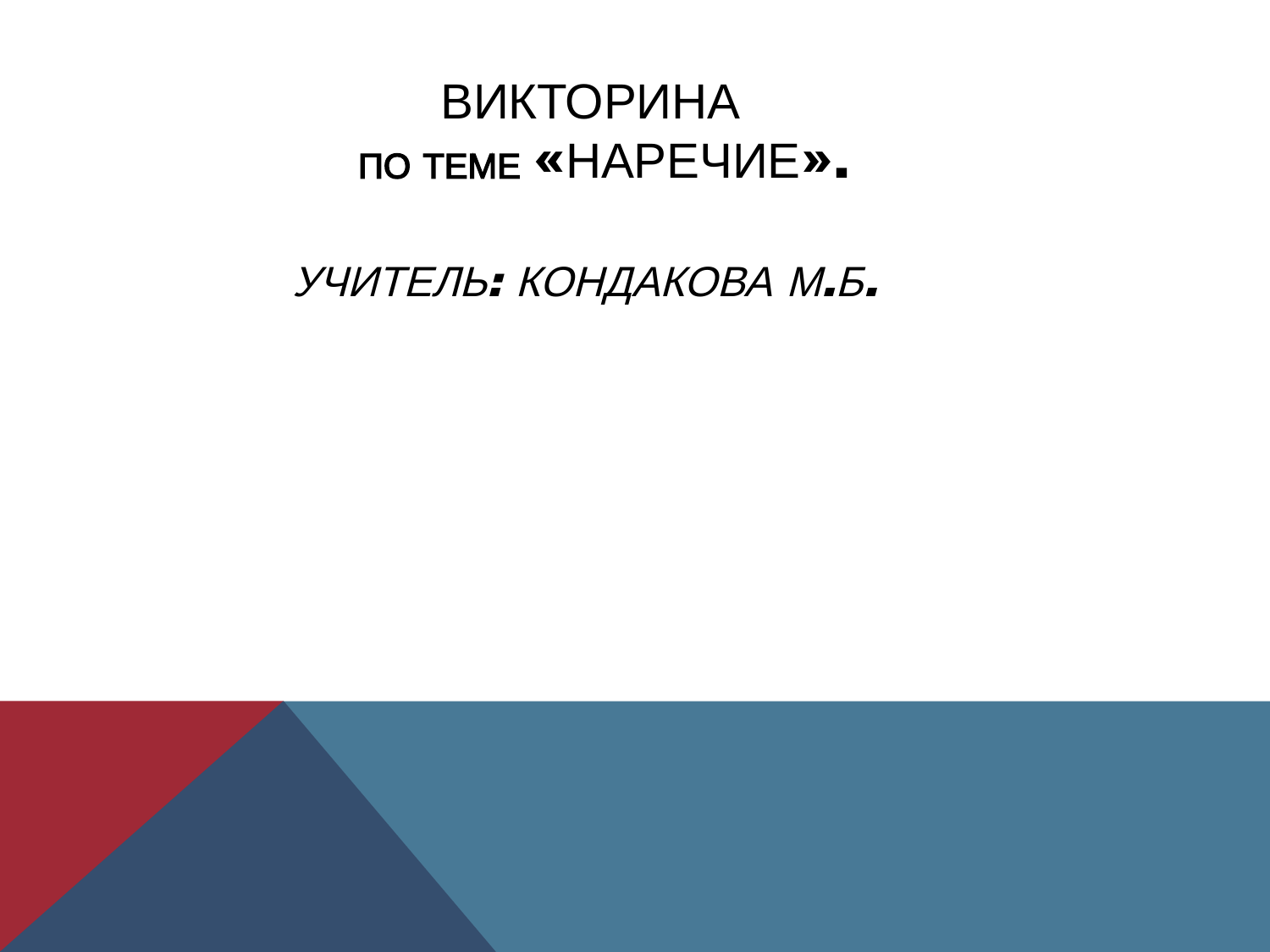

# ВИКТОРИНА ПО ТЕМЕ «НАРЕЧИЕ». Учитель: Кондакова М.Б.